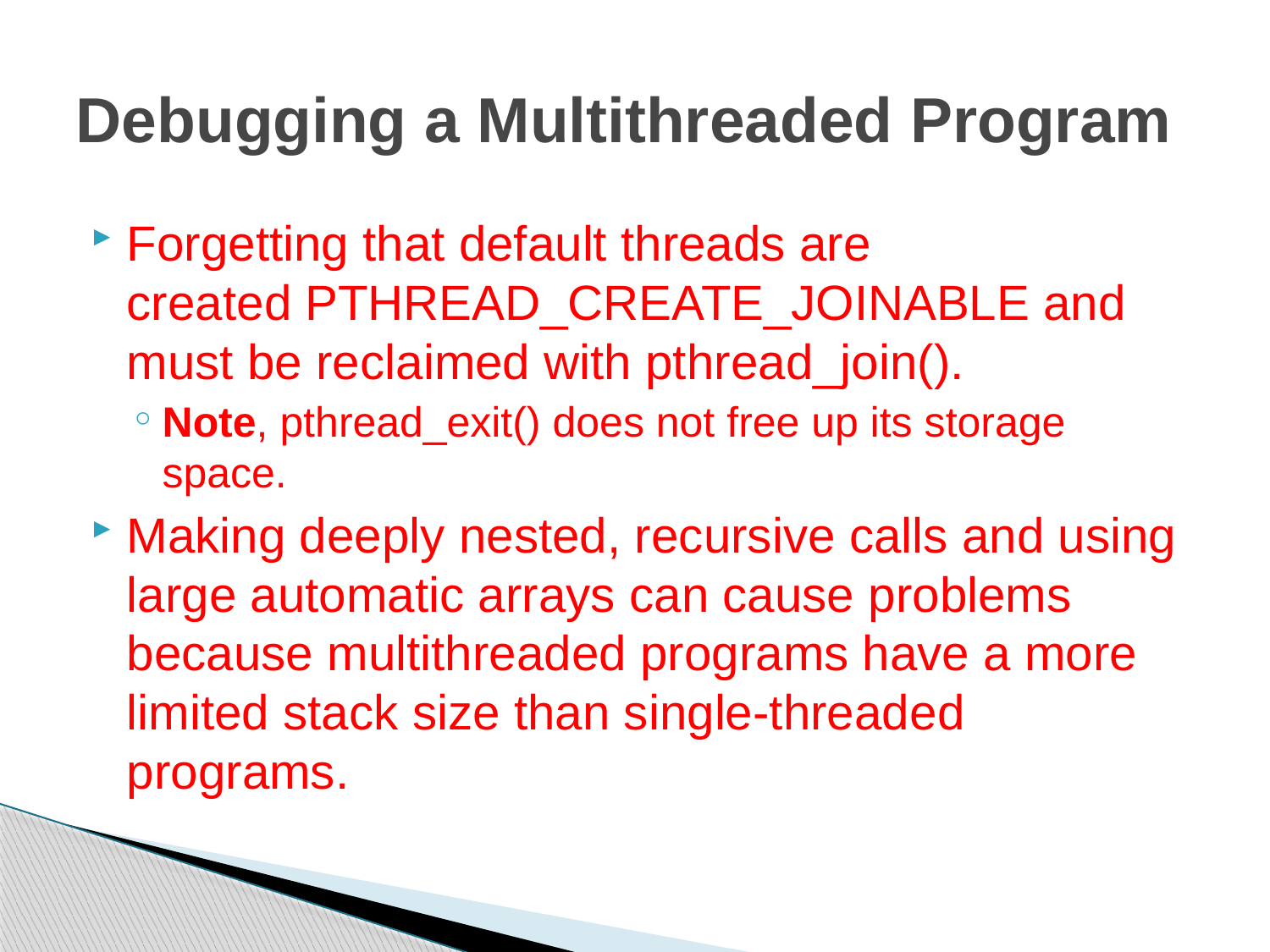

# Debugging a Multithreaded Program
Forgetting that default threads are created PTHREAD_CREATE_JOINABLE and must be reclaimed with pthread_join().
Note, pthread_exit() does not free up its storage space.
Making deeply nested, recursive calls and using large automatic arrays can cause problems because multithreaded programs have a more limited stack size than single-threaded programs.